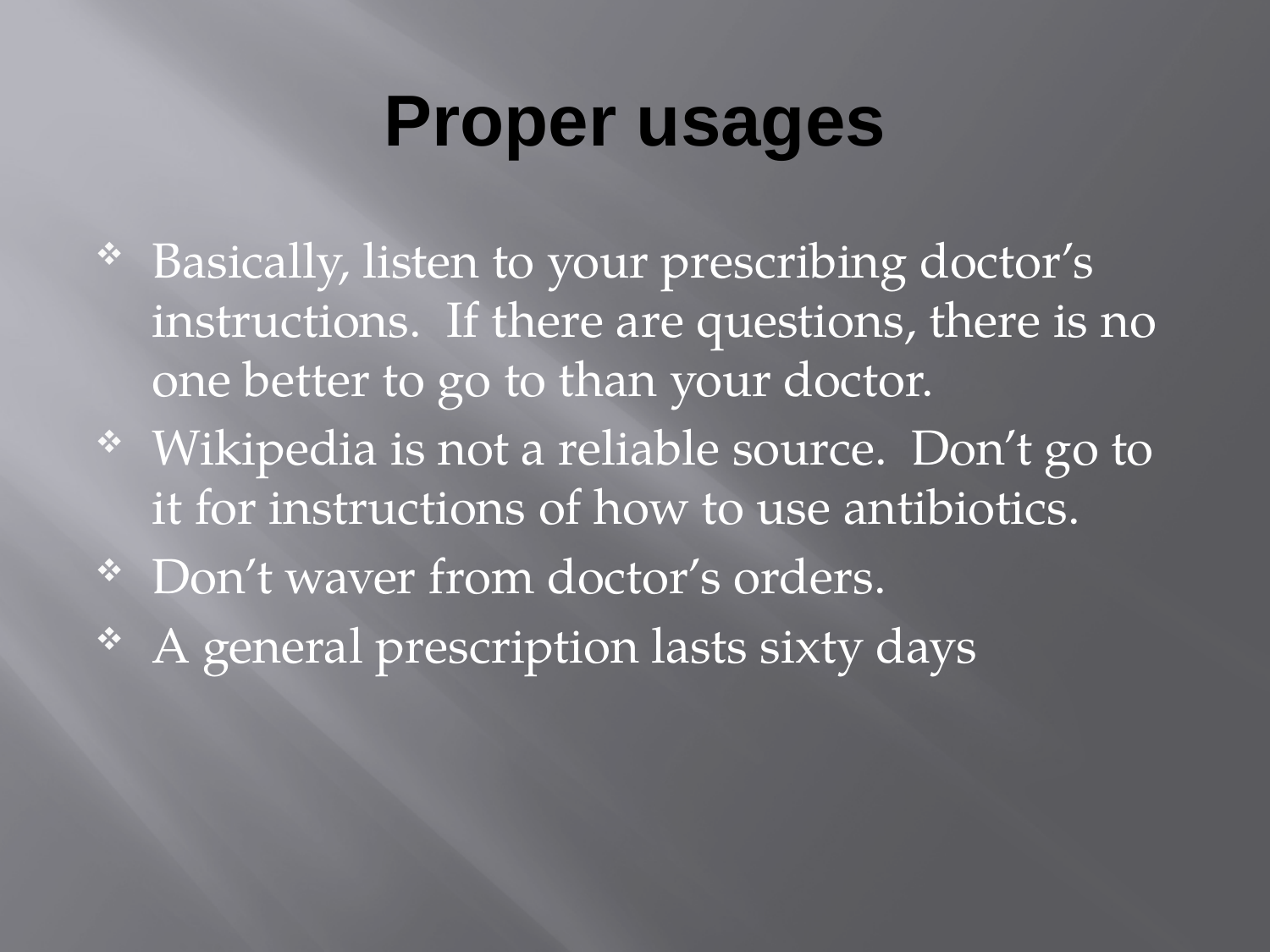

# Proper usages
Basically, listen to your prescribing doctor’s instructions.  If there are questions, there is no one better to go to than your doctor.
Wikipedia is not a reliable source.  Don’t go to it for instructions of how to use antibiotics.
Don’t waver from doctor’s orders.
A general prescription lasts sixty days